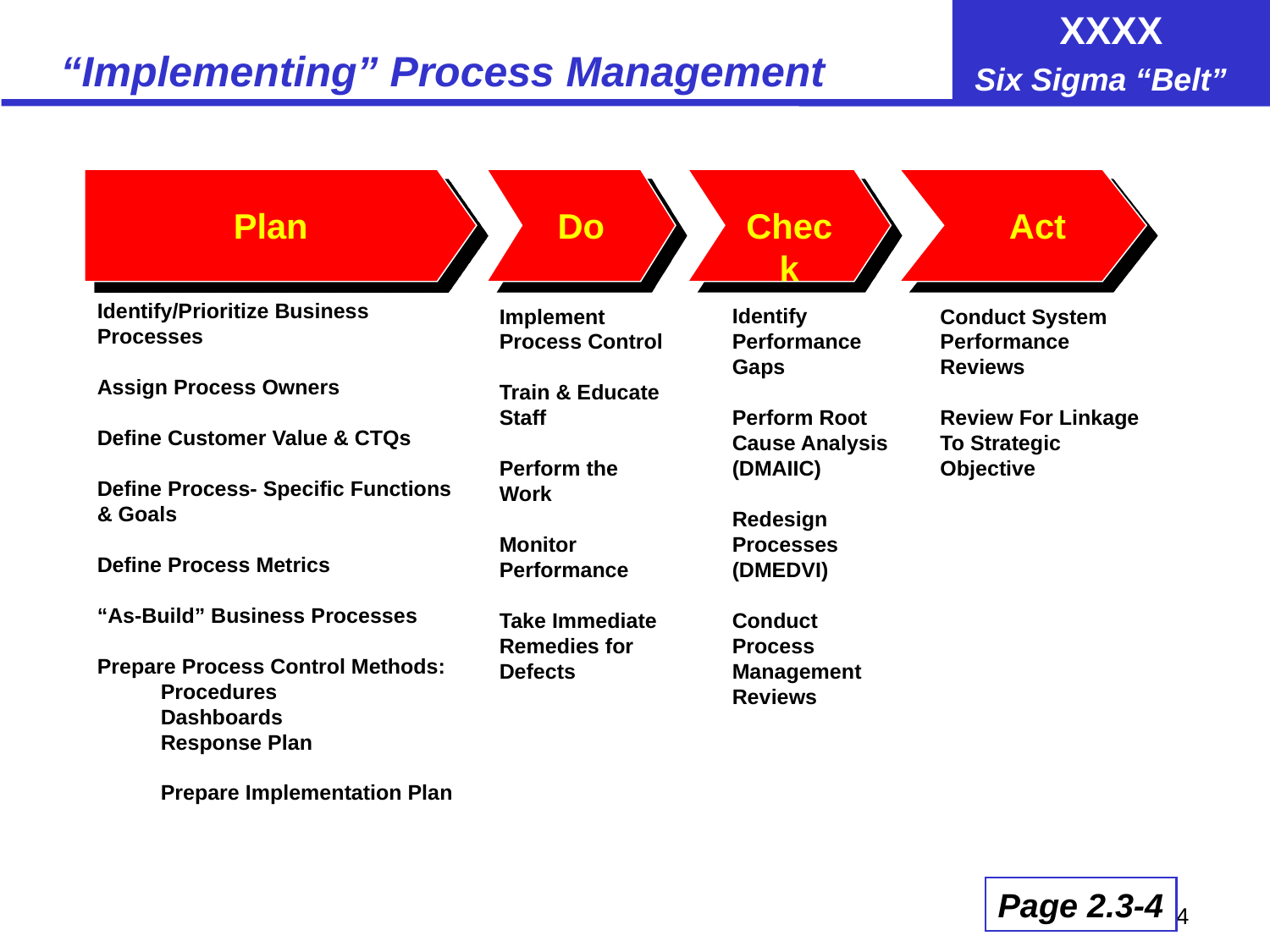

# “Implementing” Process Management
Plan
Do
  Check
   Act
Identify/Prioritize Business Processes

Assign Process Owners

Define Customer Value & CTQs

Define Process- Specific Functions & Goals

Define Process Metrics

“As-Build” Business Processes

Prepare Process Control Methods:
Procedures
Dashboards
Response Plan

Prepare Implementation Plan
Implement Process Control

Train & Educate Staff

Perform the Work

Monitor Performance

Take Immediate Remedies for Defects
Identify Performance Gaps

Perform Root Cause Analysis (DMAIIC)

Redesign Processes (DMEDVI)

Conduct Process Management Reviews
Conduct System Performance Reviews

Review For Linkage To Strategic Objective
Page 2.3-4